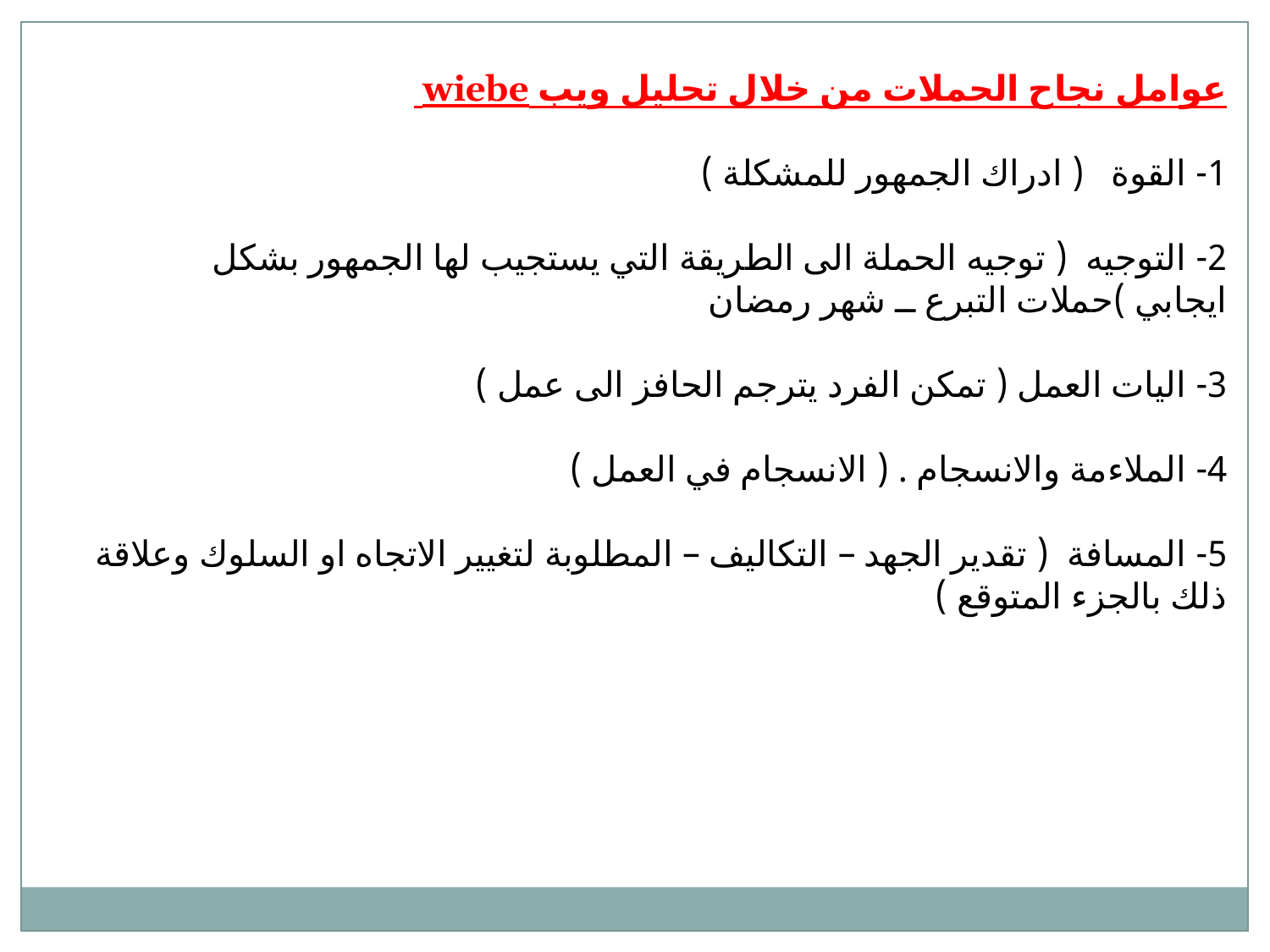

عوامل نجاح الحملات من خلال تحليل ويب wiebe

1- القوة   ( ادراك الجمهور للمشكلة )

2- التوجيه  ( توجيه الحملة الى الطريقة التي يستجيب لها الجمهور بشكل ايجابي )حملات التبرع ــ شهر رمضان

3- اليات العمل ( تمكن الفرد يترجم الحافز الى عمل )

4- الملاءمة والانسجام . ( الانسجام في العمل )

5- المسافة  ( تقدير الجهد – التكاليف – المطلوبة لتغيير الاتجاه او السلوك وعلاقة ذلك بالجزء المتوقع )